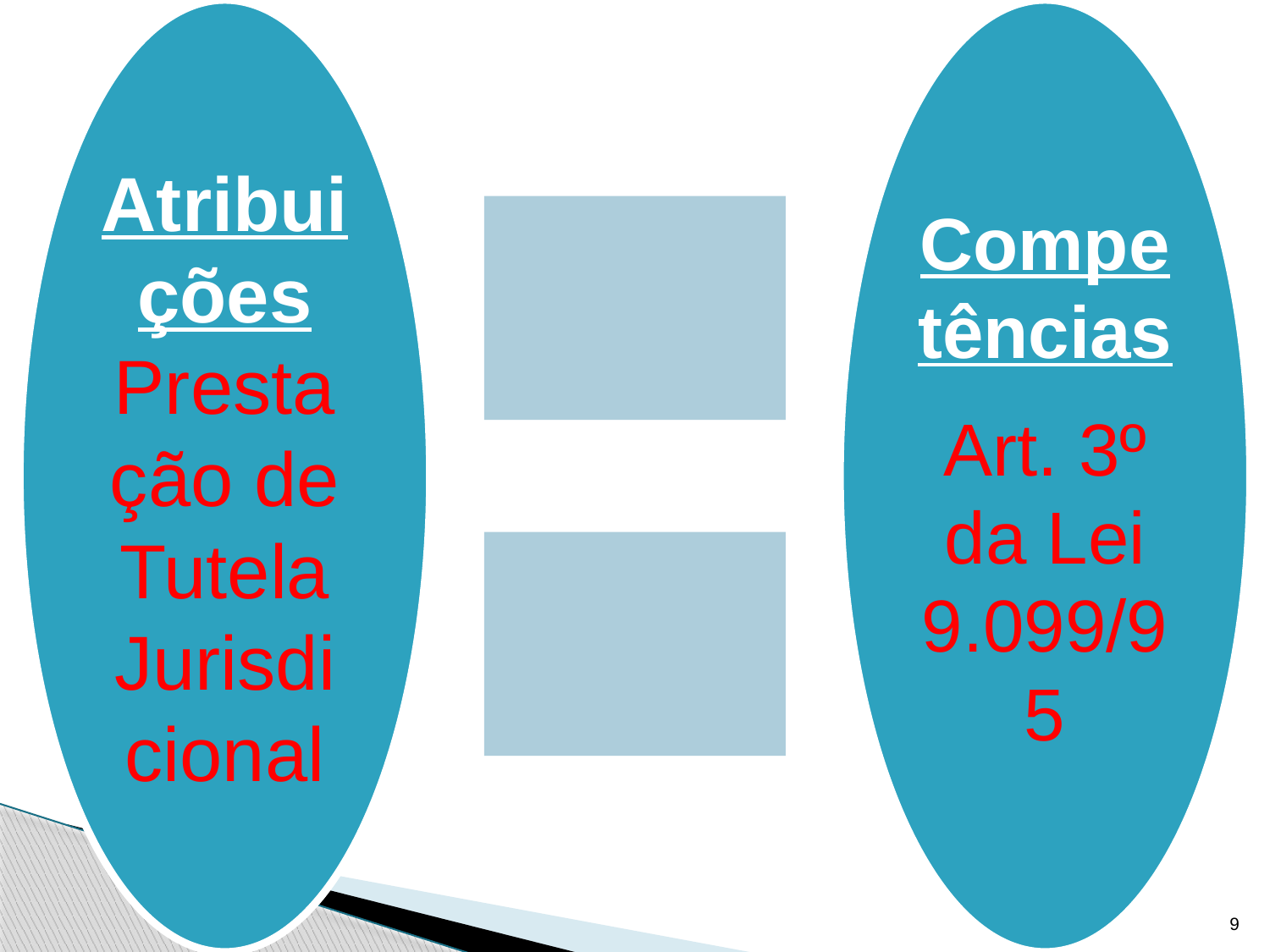

Atribuições
Prestação de Tutela Jurisdicional
Competências
Art. 3º da Lei 9.099/95
9